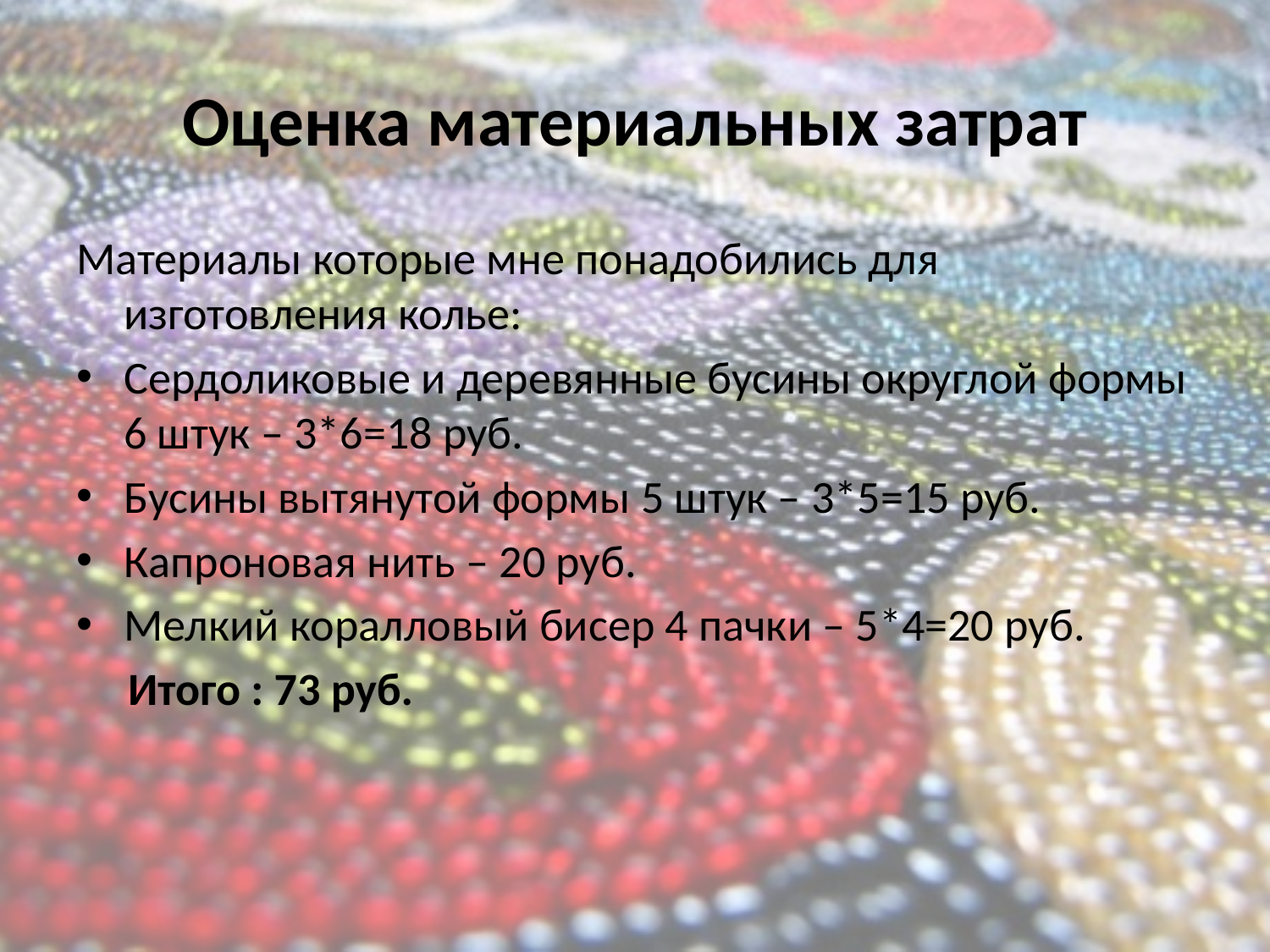

# Оценка материальных затрат
Материалы которые мне понадобились для изготовления колье:
Сердоликовые и деревянные бусины округлой формы 6 штук – 3*6=18 руб.
Бусины вытянутой формы 5 штук – 3*5=15 руб.
Капроновая нить – 20 руб.
Мелкий коралловый бисер 4 пачки – 5*4=20 руб.
     Итого : 73 руб.